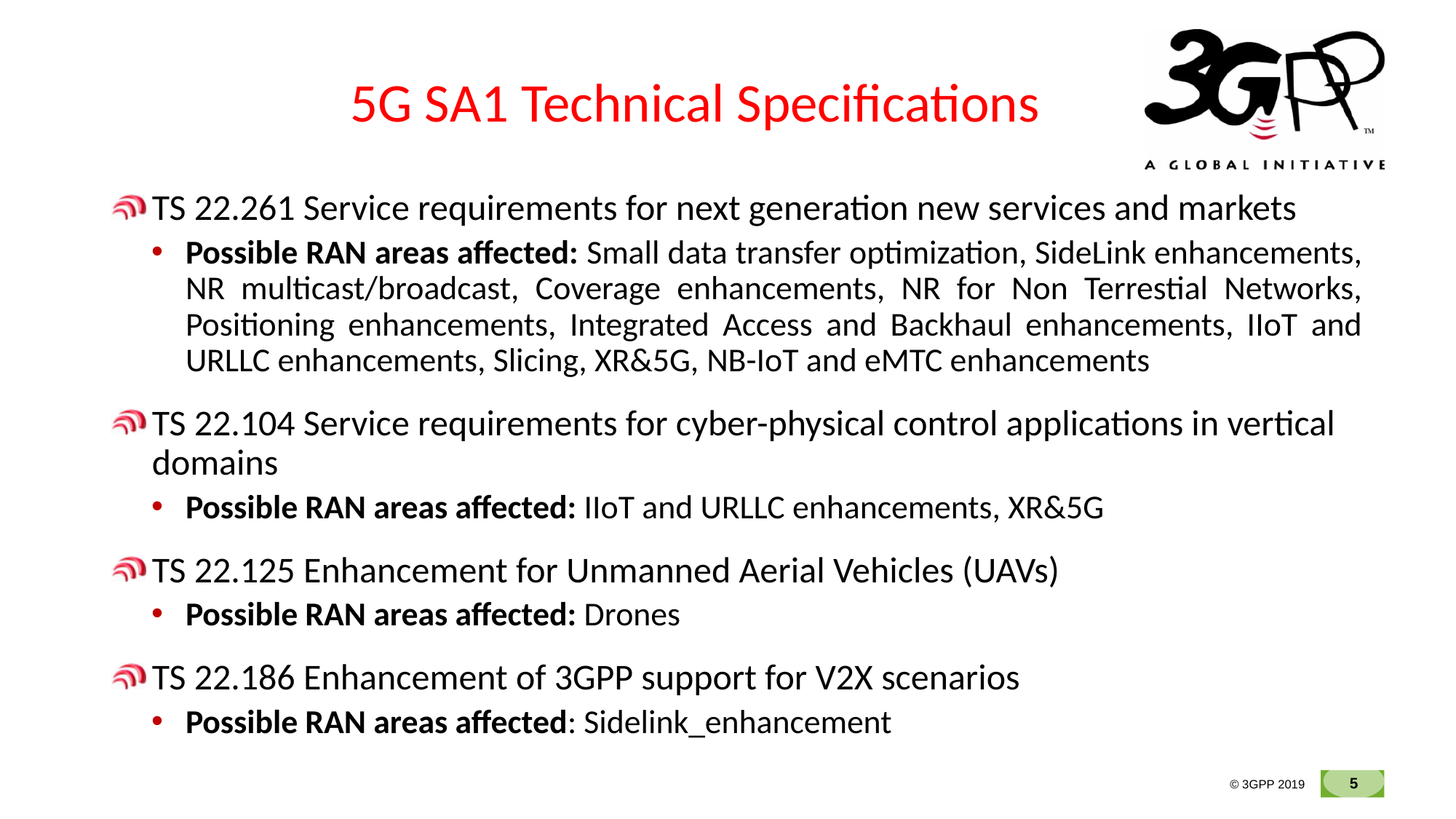

# 5G SA1 Technical Specifications
TS 22.261 Service requirements for next generation new services and markets
Possible RAN areas affected: Small data transfer optimization, SideLink enhancements, NR multicast/broadcast, Coverage enhancements, NR for Non Terrestial Networks, Positioning enhancements, Integrated Access and Backhaul enhancements, IIoT and URLLC enhancements, Slicing, XR&5G, NB-IoT and eMTC enhancements
TS 22.104 Service requirements for cyber-physical control applications in vertical domains
Possible RAN areas affected: IIoT and URLLC enhancements, XR&5G
TS 22.125 Enhancement for Unmanned Aerial Vehicles (UAVs)
Possible RAN areas affected: Drones
TS 22.186 Enhancement of 3GPP support for V2X scenarios
Possible RAN areas affected: Sidelink_enhancement